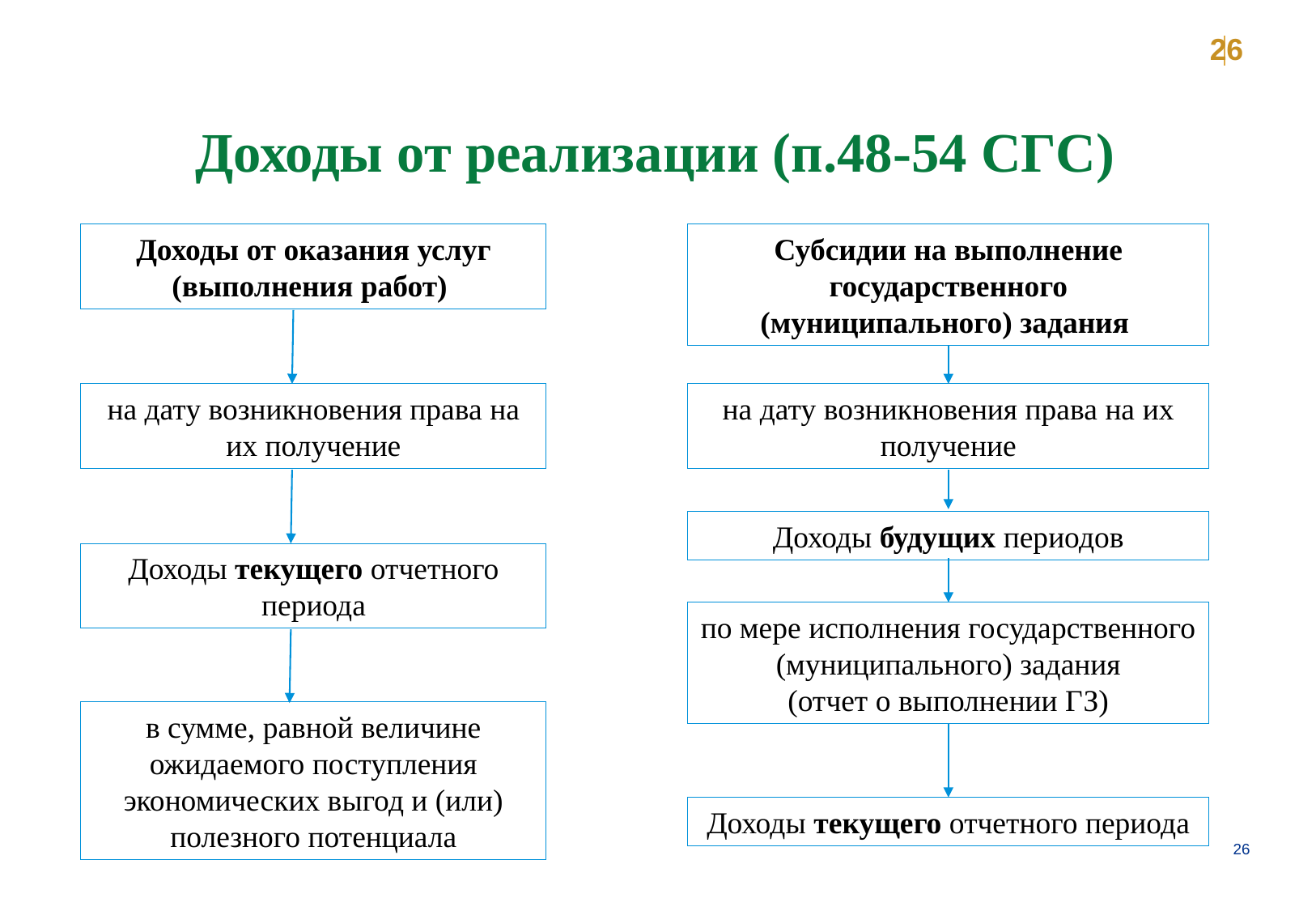

26
Доходы от реализации (п.48-54 СГС)
Доходы от оказания услуг (выполнения работ)
на дату возникновения права на их получение
Доходы текущего отчетного периода
в сумме, равной величине ожидаемого поступления экономических выгод и (или) полезного потенциала
Субсидии на выполнение государственного (муниципального) задания
на дату возникновения права на их получение
Доходы будущих периодов
по мере исполнения государственного (муниципального) задания
(отчет о выполнении ГЗ)
Доходы текущего отчетного периода